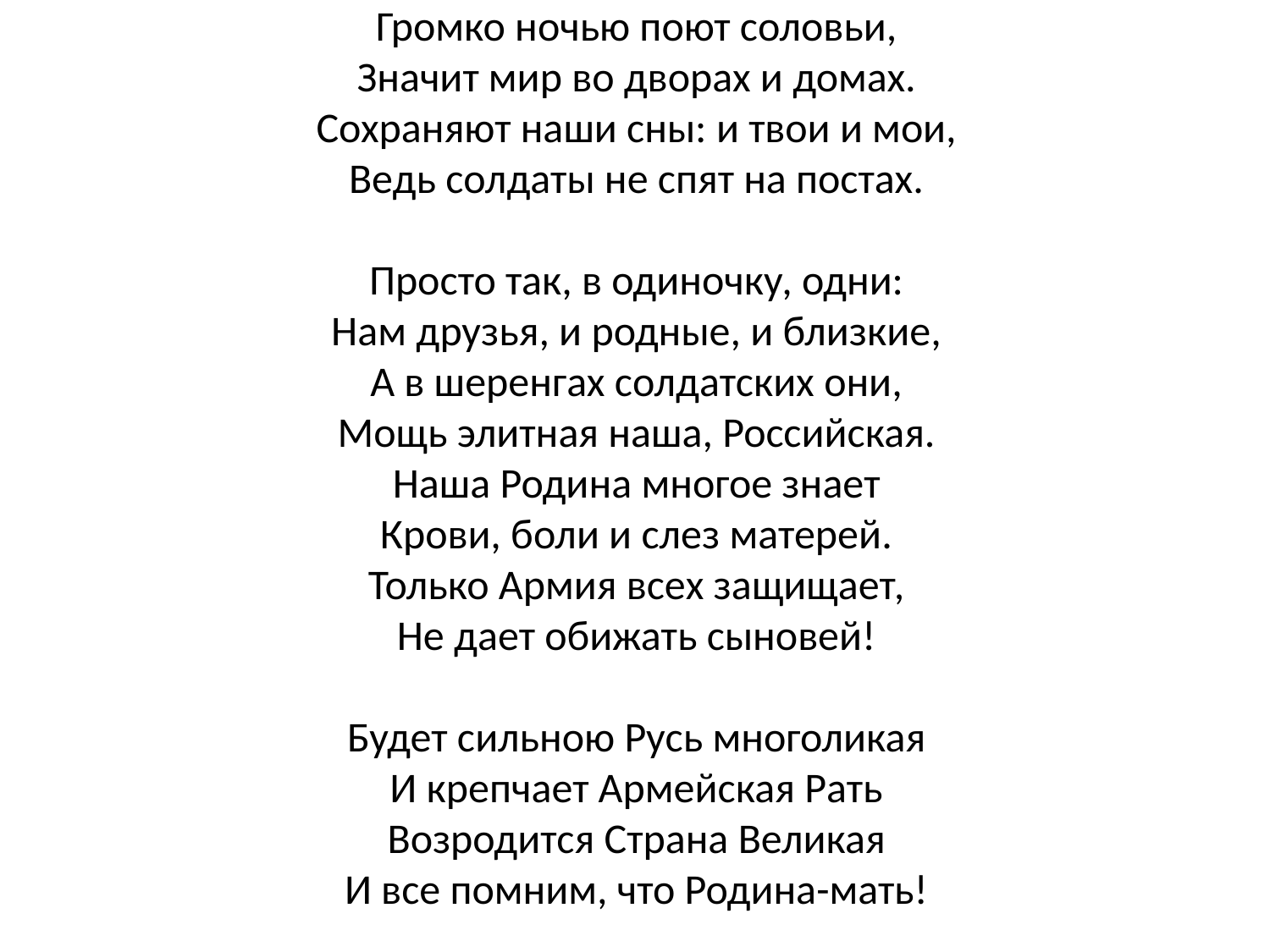

# Громко ночью поют соловьи, Значит мир во дворах и домах. Сохраняют наши сны: и твои и мои, Ведь солдаты не спят на постах. Просто так, в одиночку, одни: Нам друзья, и родные, и близкие, А в шеренгах солдатских они, Мощь элитная наша, Российская. Наша Родина многое знает Крови, боли и слез матерей. Только Армия всех защищает, Не дает обижать сыновей! Будет сильною Русь многоликая И крепчает Армейская Рать Возродится Страна Великая И все помним, что Родина-мать!